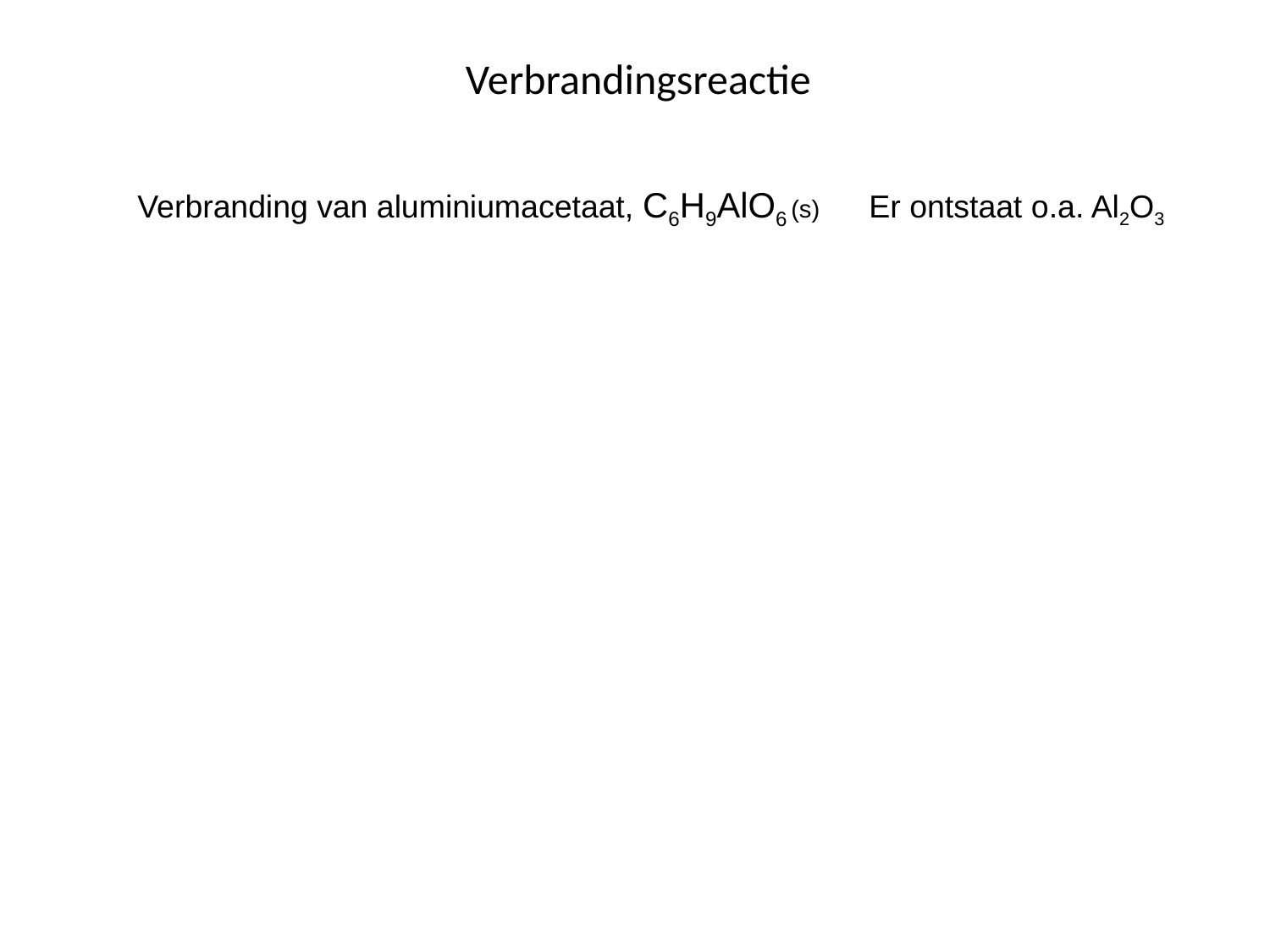

Verbrandingsreactie
Verbranding van aluminiumacetaat, C6H9AlO6 (s)       Er ontstaat o.a. Al2O3